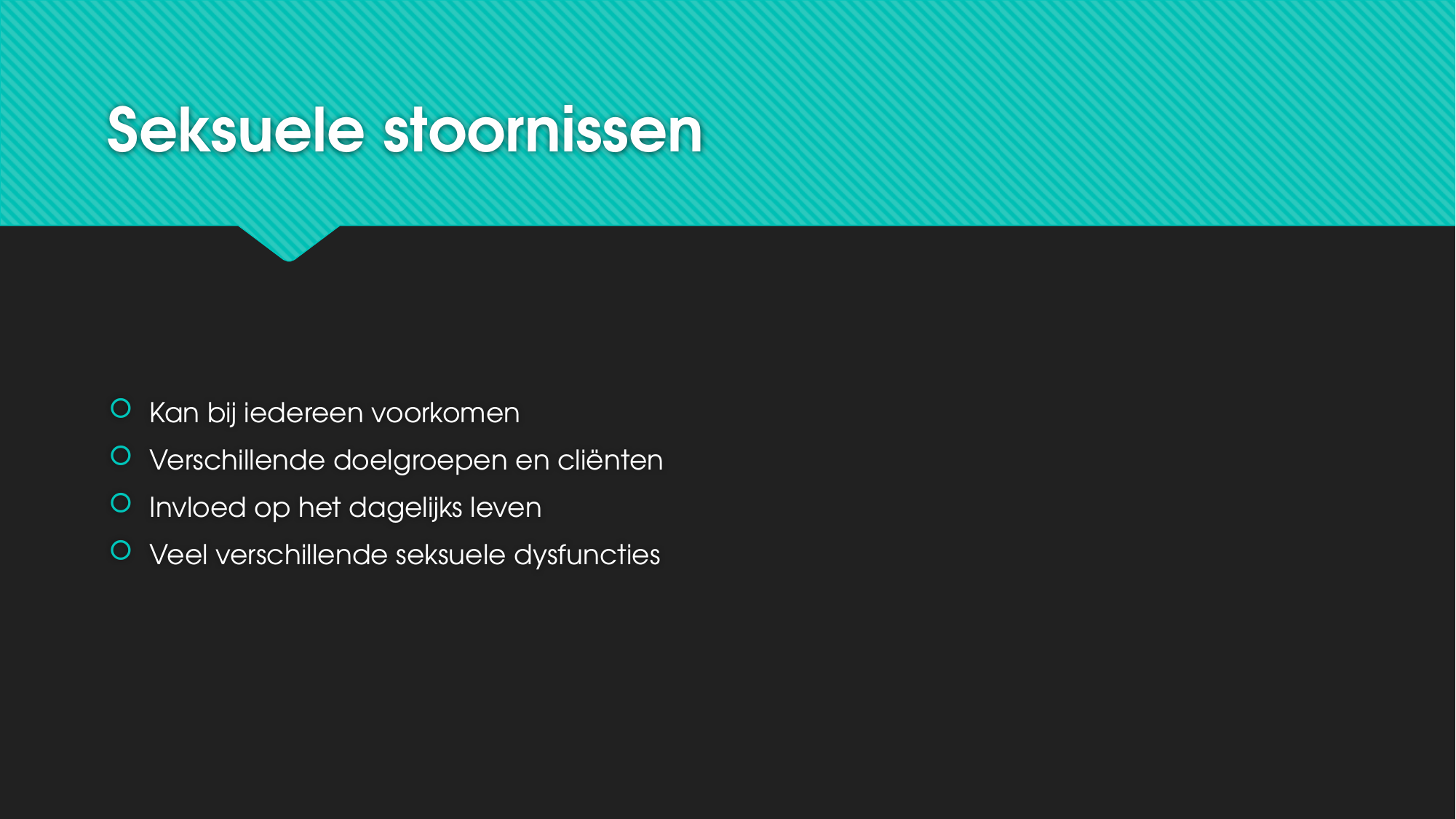

# Seksuele stoornissen
Kan bij iedereen voorkomen
Verschillende doelgroepen en cliënten
Invloed op het dagelijks leven
Veel verschillende seksuele dysfuncties